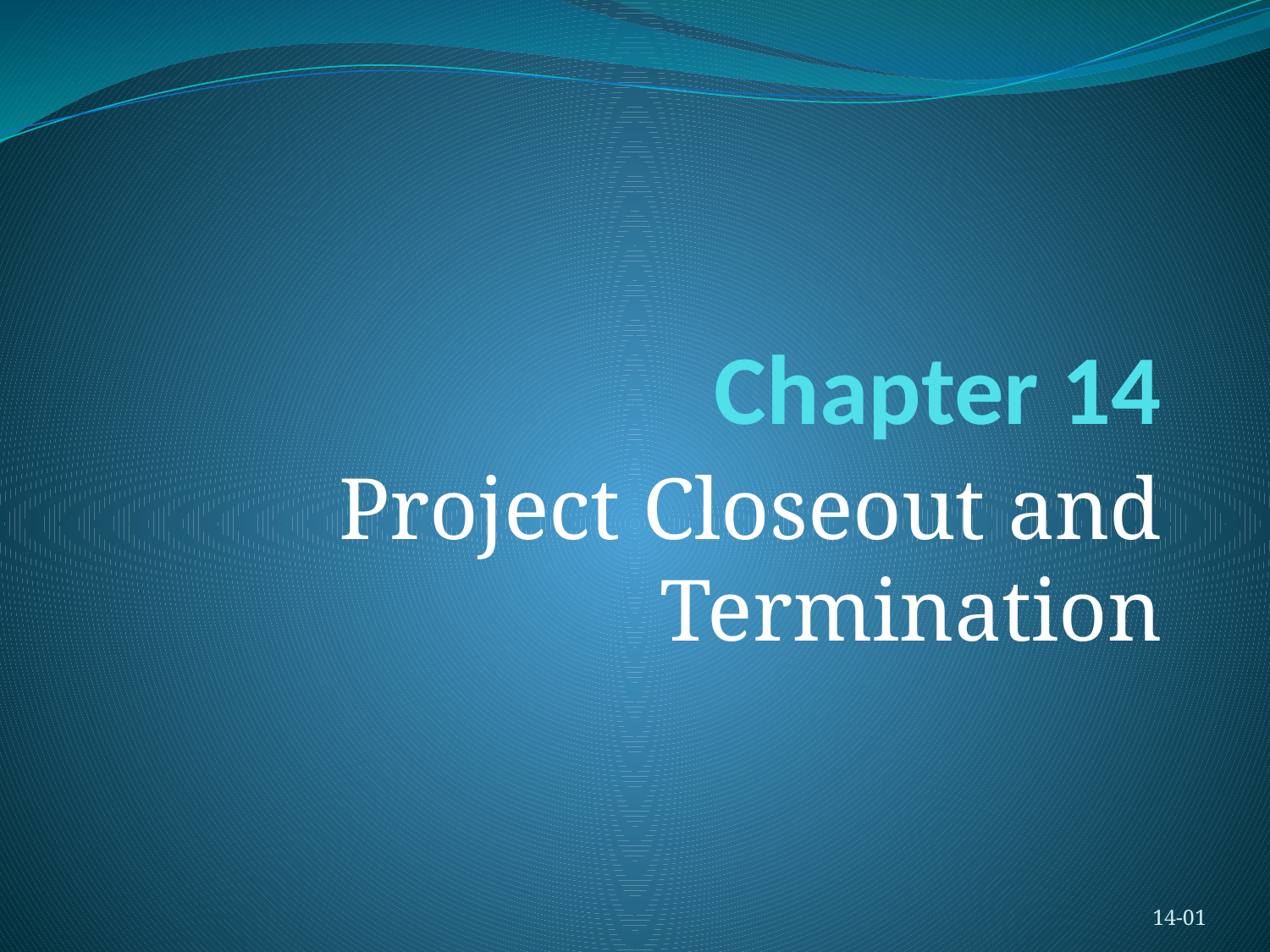

# Chapter 14
Project Closeout and Termination
14-01